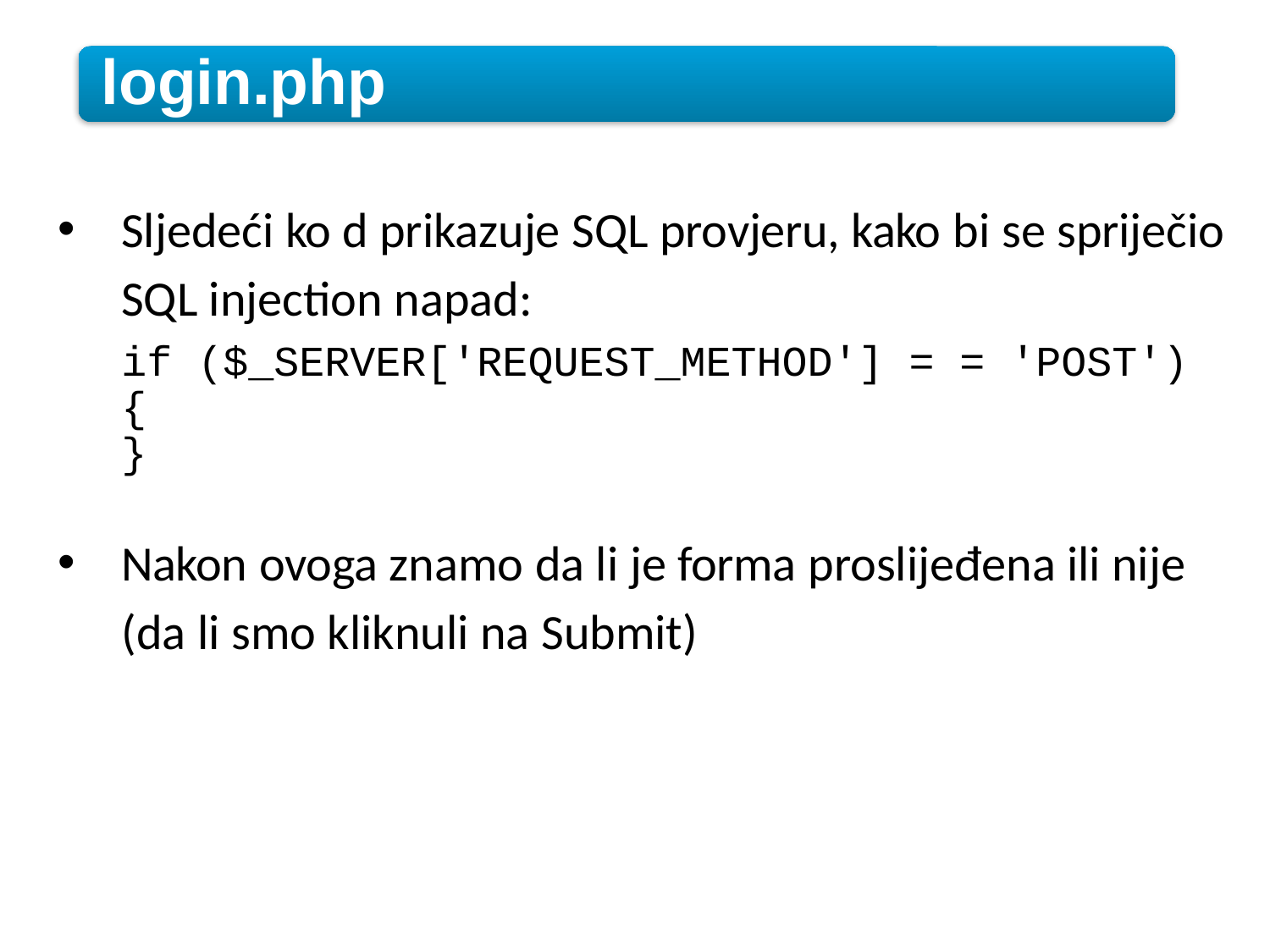

login.php
Sljedeći ko d prikazuje SQL provjeru, kako bi se spriječio SQL injection napad:
if ($_SERVER['REQUEST_METHOD'] = = 'POST')
{
}

Nakon ovoga znamo da li je forma proslijeđena ili nije (da li smo kliknuli na Submit)